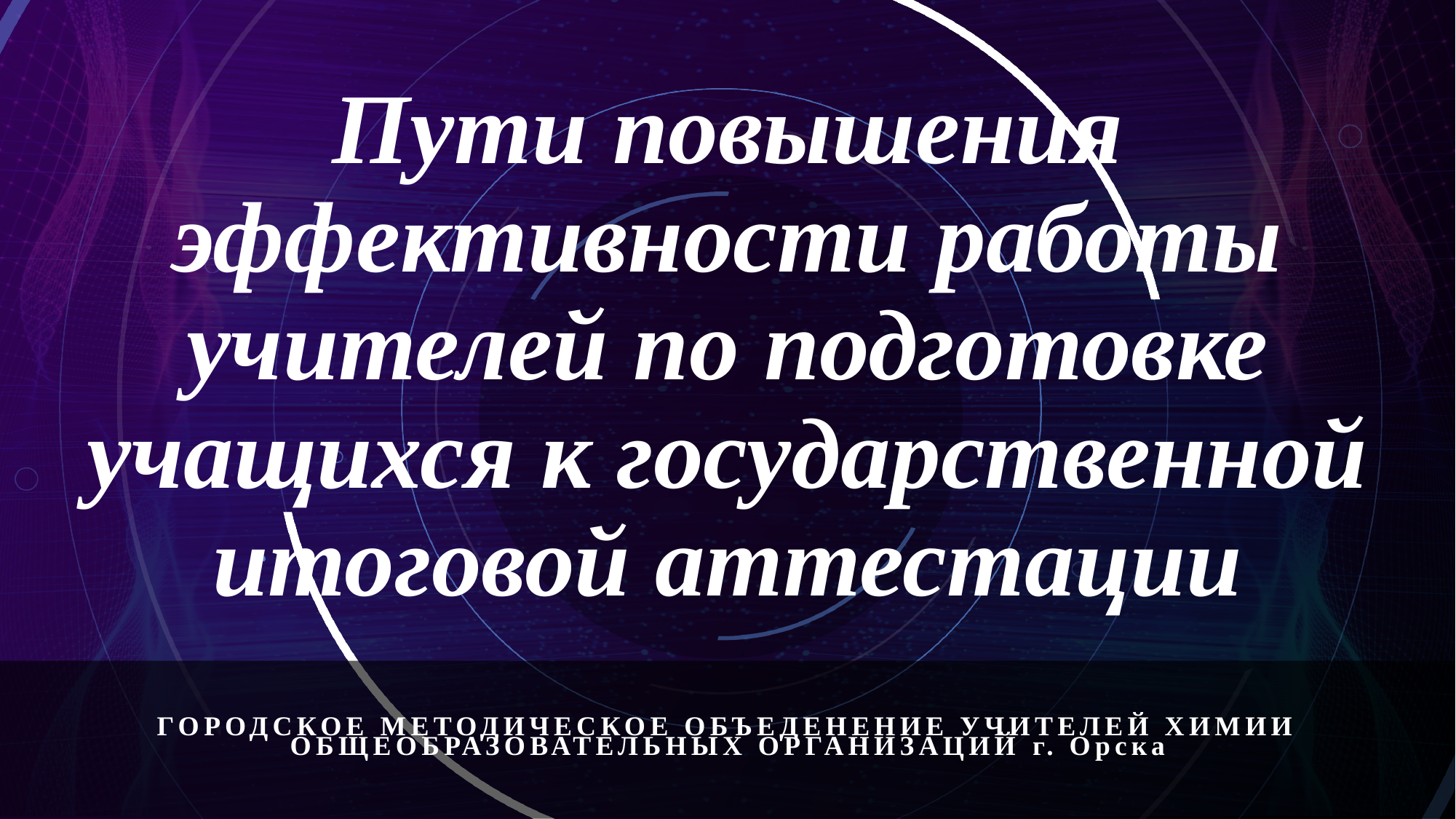

# Пути повышения эффективности работы учителей по подготовке учащихся к государственной итоговой аттестации

ГОРОДСКОЕ МЕТОДИЧЕСКОЕ ОБЪЕДЕНЕНИЕ УЧИТЕЛЕЙ ХИМИИ общеобразовательных организаций г. Орска